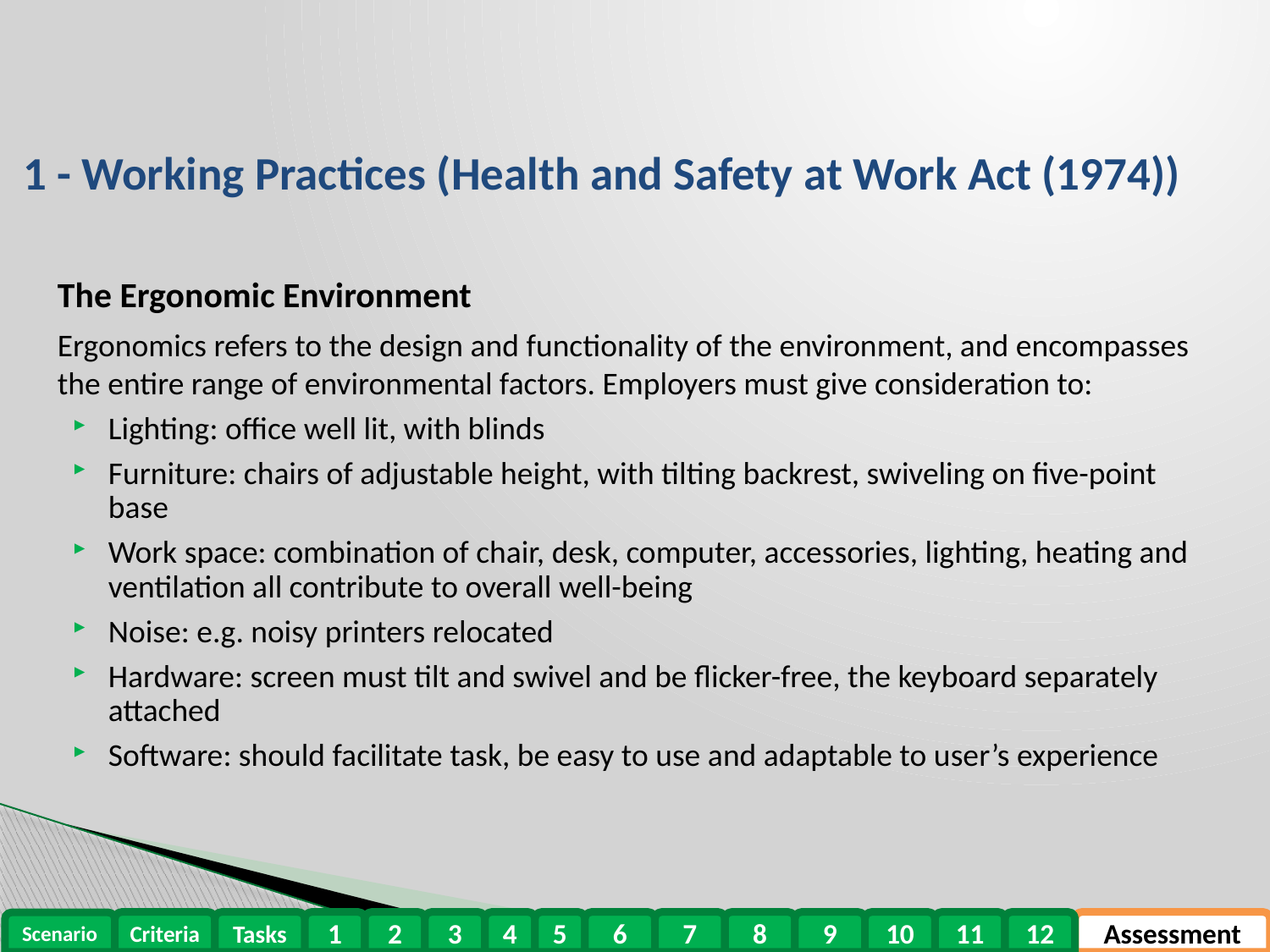

# 1 - Working Practices (Health and Safety at Work Act (1974))
The Ergonomic Environment
Ergonomics refers to the design and functionality of the environment, and encompasses the entire range of environmental factors. Employers must give consideration to:
Lighting: office well lit, with blinds
Furniture: chairs of adjustable height, with tilting backrest, swiveling on five-point base
Work space: combination of chair, desk, computer, accessories, lighting, heating and ventilation all contribute to overall well-being
Noise: e.g. noisy printers relocated
Hardware: screen must tilt and swivel and be flicker-free, the keyboard separately attached
Software: should facilitate task, be easy to use and adaptable to user’s experience